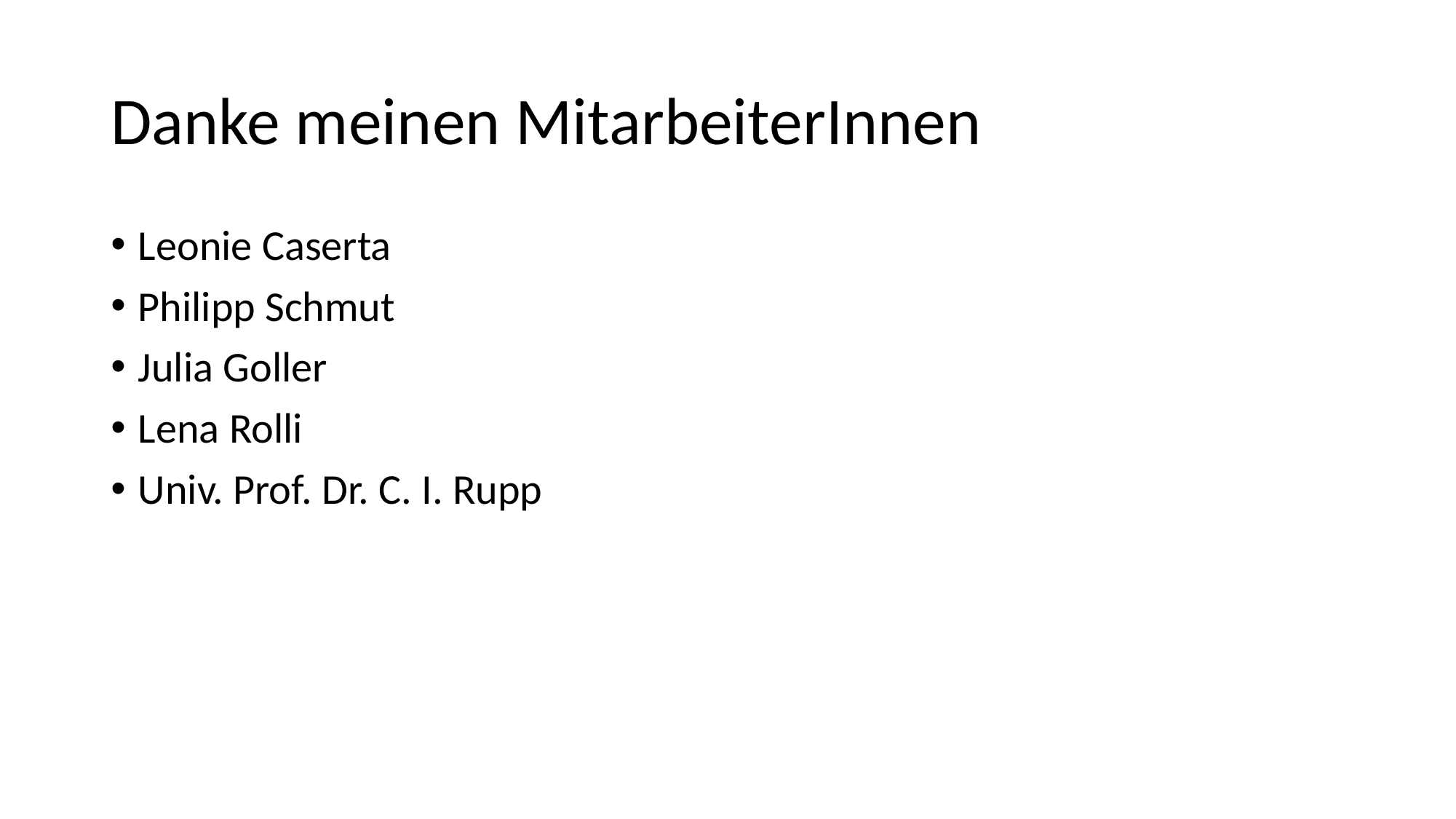

# Danke meinen MitarbeiterInnen
Leonie Caserta
Philipp Schmut
Julia Goller
Lena Rolli
Univ. Prof. Dr. C. I. Rupp